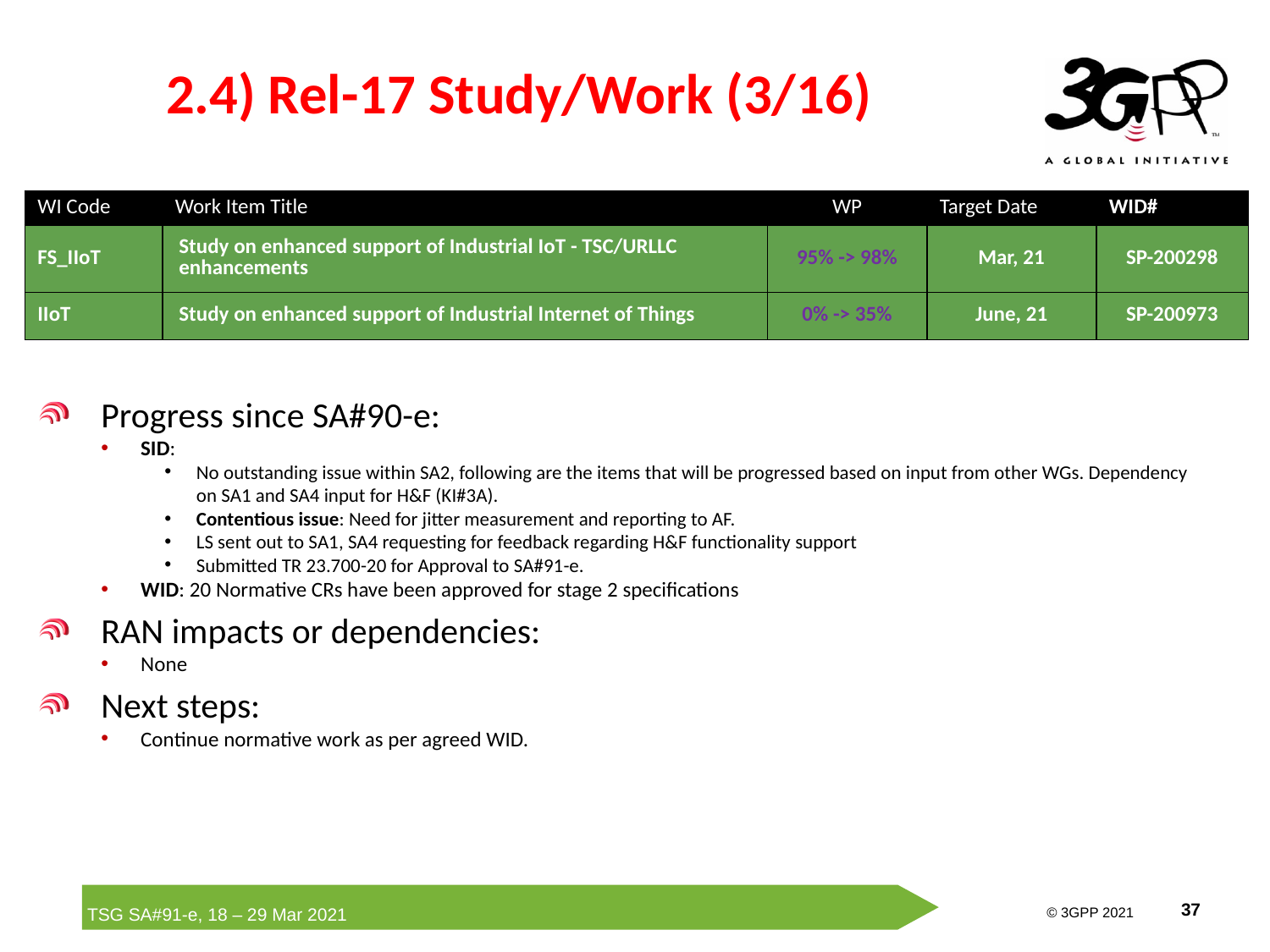

# 2.4) Rel-17 Study/Work (3/16)
| WI Code | Work Item Title | WP | Target Date | WID# |
| --- | --- | --- | --- | --- |
| FS\_IIoT | Study on enhanced support of Industrial IoT - TSC/URLLC enhancements | 95% -> 98% | Mar, 21 | SP-200298 |
| IIoT | Study on enhanced support of Industrial Internet of Things | 0% -> 35% | June, 21 | SP-200973 |
Progress since SA#90-e:
SID:
No outstanding issue within SA2, following are the items that will be progressed based on input from other WGs. Dependency on SA1 and SA4 input for H&F (KI#3A).
Contentious issue: Need for jitter measurement and reporting to AF.
LS sent out to SA1, SA4 requesting for feedback regarding H&F functionality support
Submitted TR 23.700-20 for Approval to SA#91-e.
WID: 20 Normative CRs have been approved for stage 2 specifications
RAN impacts or dependencies:
None
Next steps:
Continue normative work as per agreed WID.